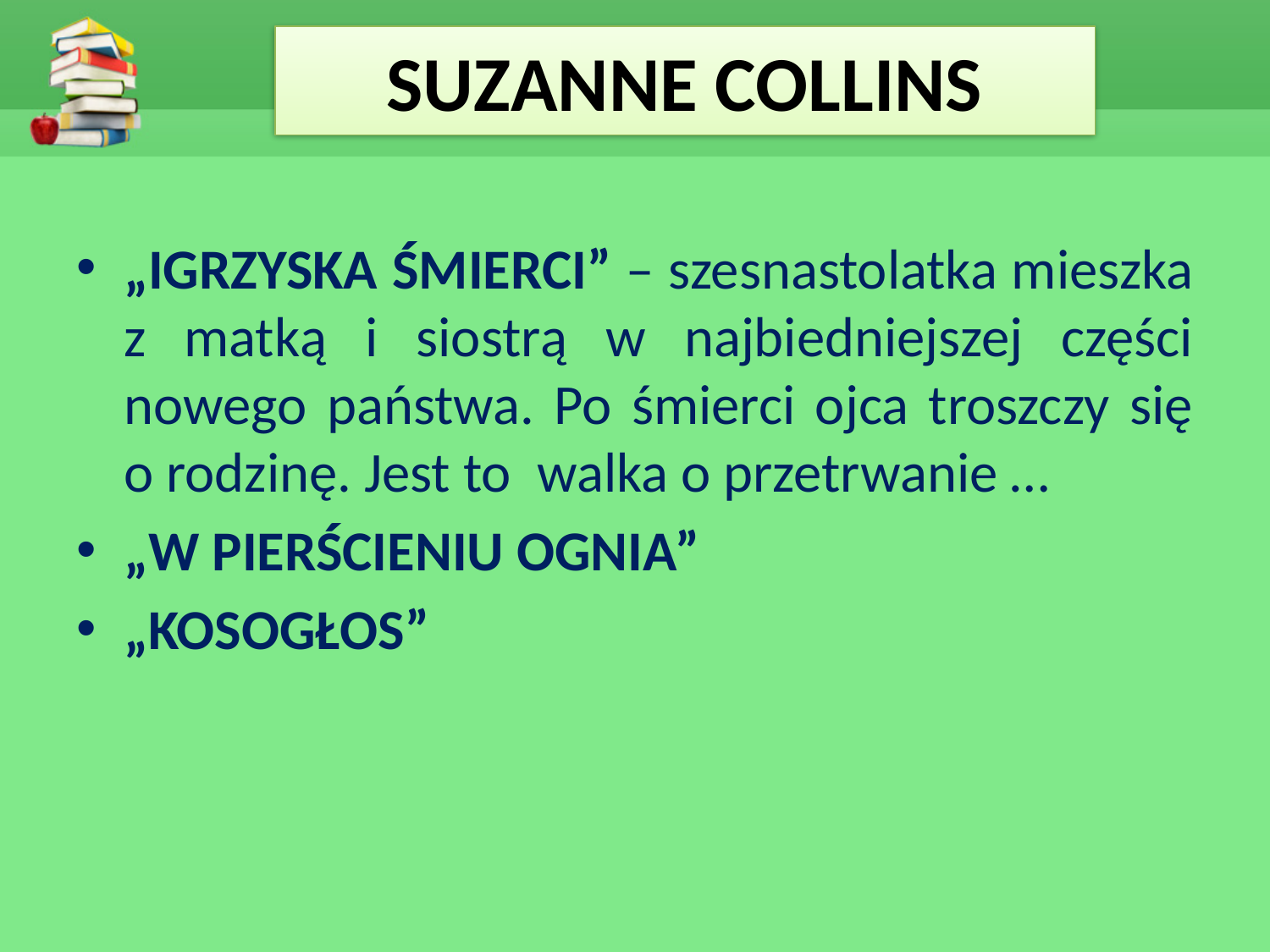

# SUZANNE COLLINS
„IGRZYSKA ŚMIERCI” – szesnastolatka mieszka z matką i siostrą w najbiedniejszej części nowego państwa. Po śmierci ojca troszczy się o rodzinę. Jest to  walka o przetrwanie …
„W PIERŚCIENIU OGNIA”
„KOSOGŁOS”